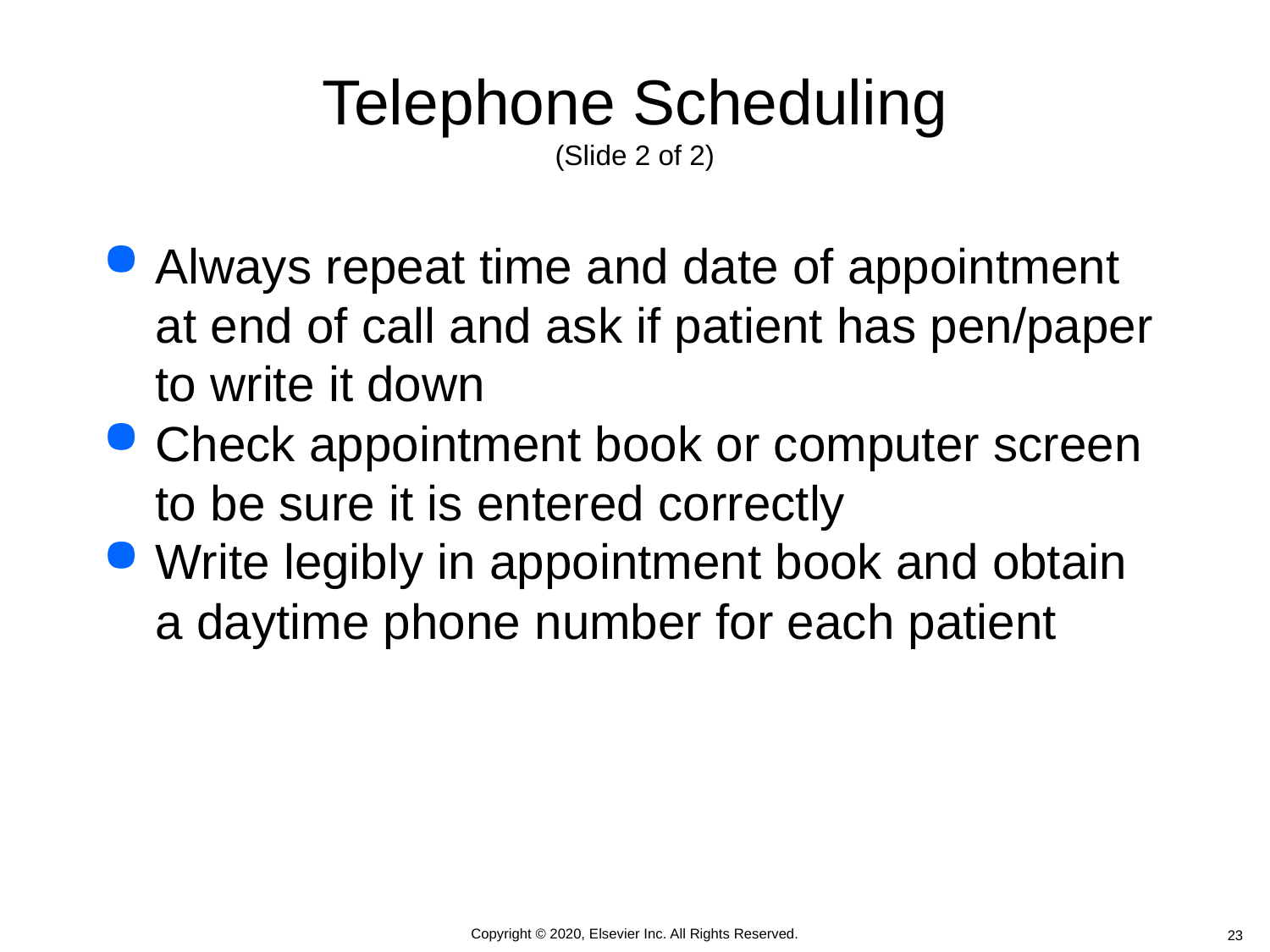

# Telephone Scheduling (Slide 2 of 2)
Always repeat time and date of appointment at end of call and ask if patient has pen/paper to write it down
Check appointment book or computer screen to be sure it is entered correctly
Write legibly in appointment book and obtain a daytime phone number for each patient
 23